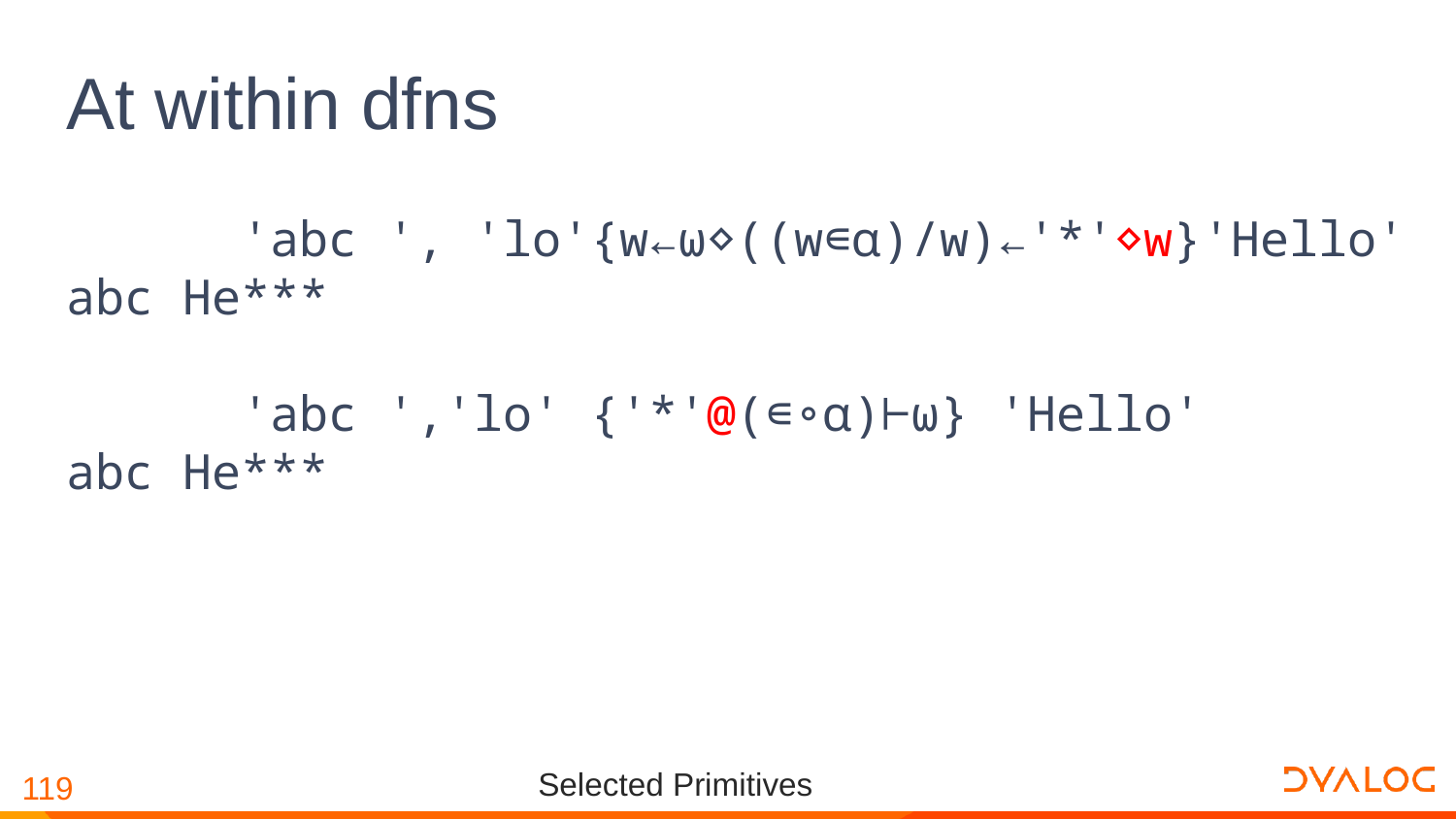

# At within dfns
      'abc ', 'lo'{w←⍵⋄((w∊⍺)/w)←'*'⋄w}'Hello'
abc He***
      'abc ','lo' {'*'@(∊∘⍺)⊢⍵} 'Hello'
abc He***